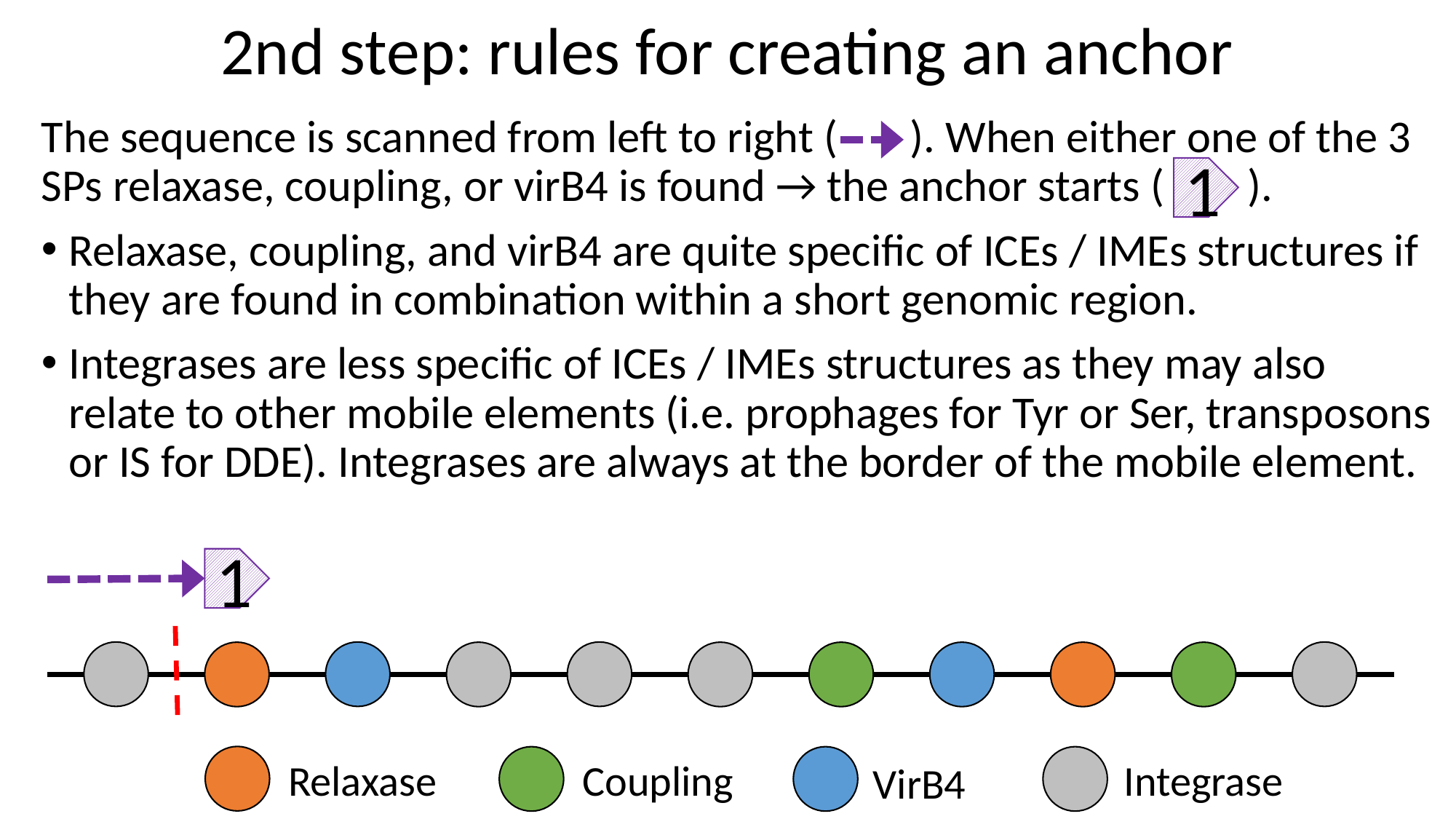

# 2nd step: rules for creating an anchor
The sequence is scanned from left to right (       ). When either one of the 3 SPs relaxase, coupling, or virB4 is found → the anchor starts (        ).
Relaxase, coupling, and virB4 are quite specific of ICEs / IMEs structures if they are found in combination within a short genomic region.
Integrases are less specific of ICEs / IMEs structures as they may also relate to other mobile elements (i.e. prophages for Tyr or Ser, transposons or IS for DDE). Integrases are always at the border of the mobile element.
1
1

Relaxase
Coupling
Integrase
VirB4